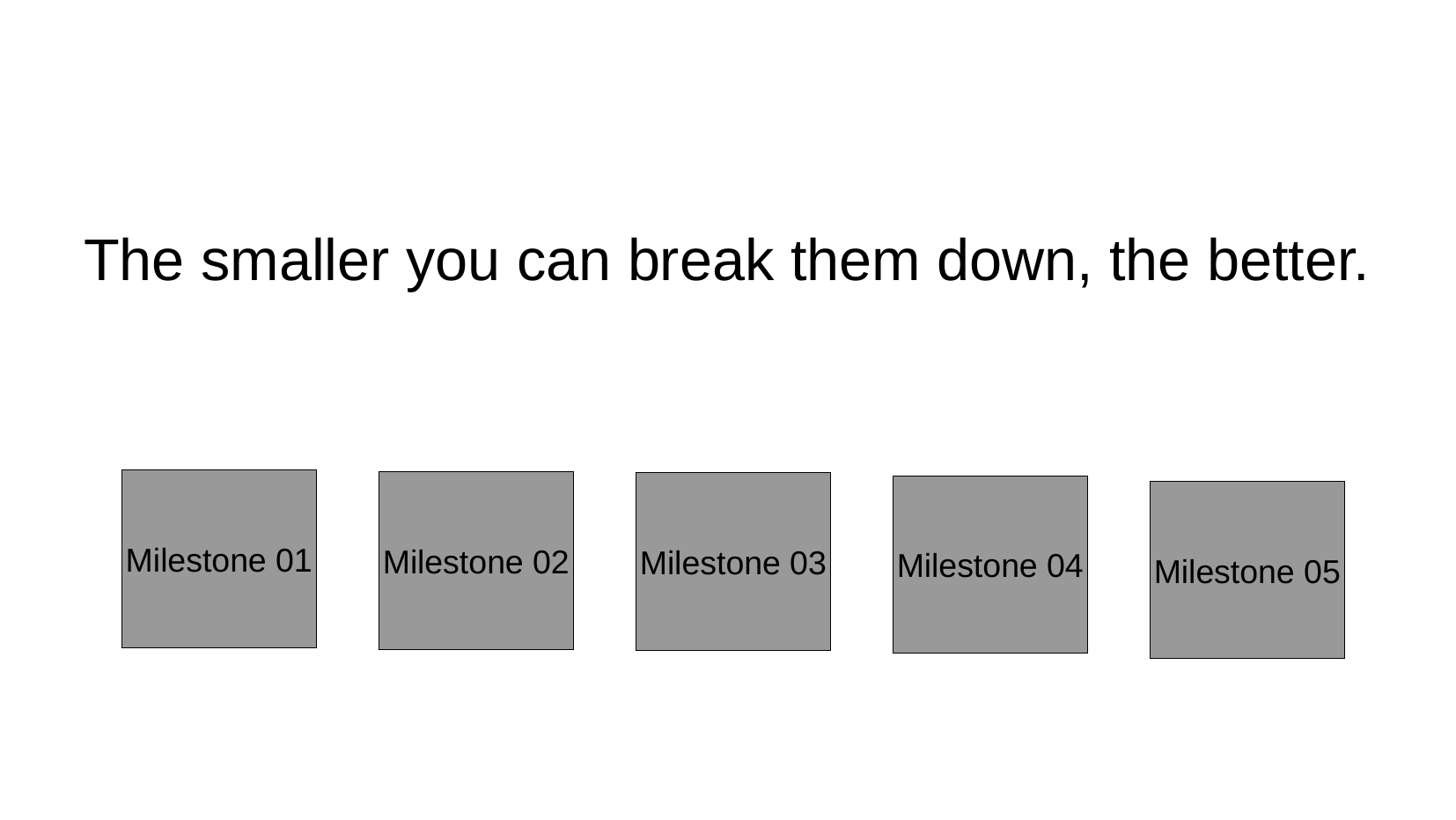

The smaller you can break them down, the better.
Milestone 01
Milestone 02
Milestone 03
Milestone 04
Milestone 05